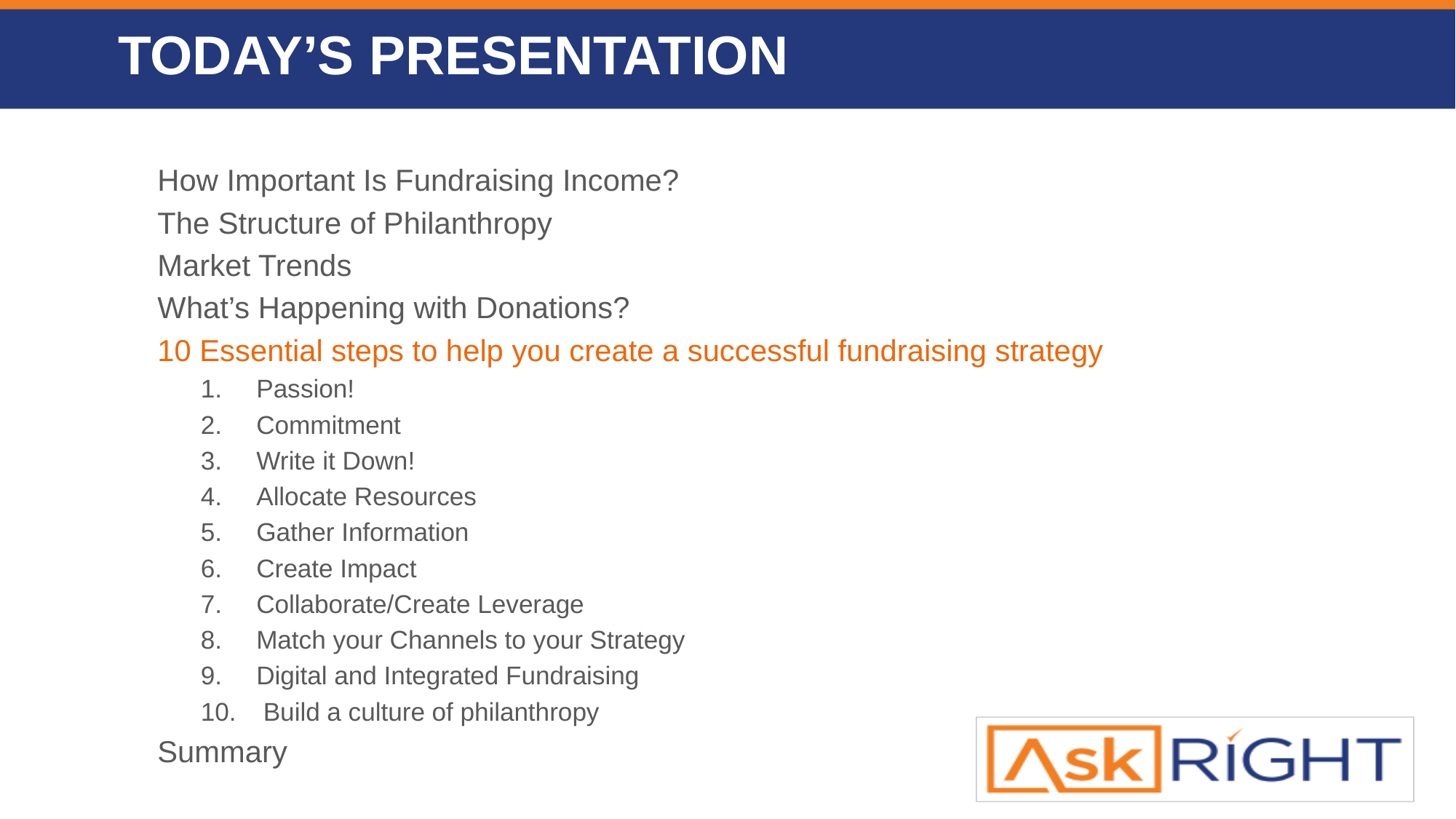

# TODAY’S PRESENTATION
How Important Is Fundraising Income?
The Structure of Philanthropy
Market Trends
What’s Happening with Donations?
10 Essential steps to help you create a successful fundraising strategy
Passion!
Commitment
Write it Down!
Allocate Resources
Gather Information
Create Impact
Collaborate/Create Leverage
Match your Channels to your Strategy
Digital and Integrated Fundraising
 Build a culture of philanthropy
Summary